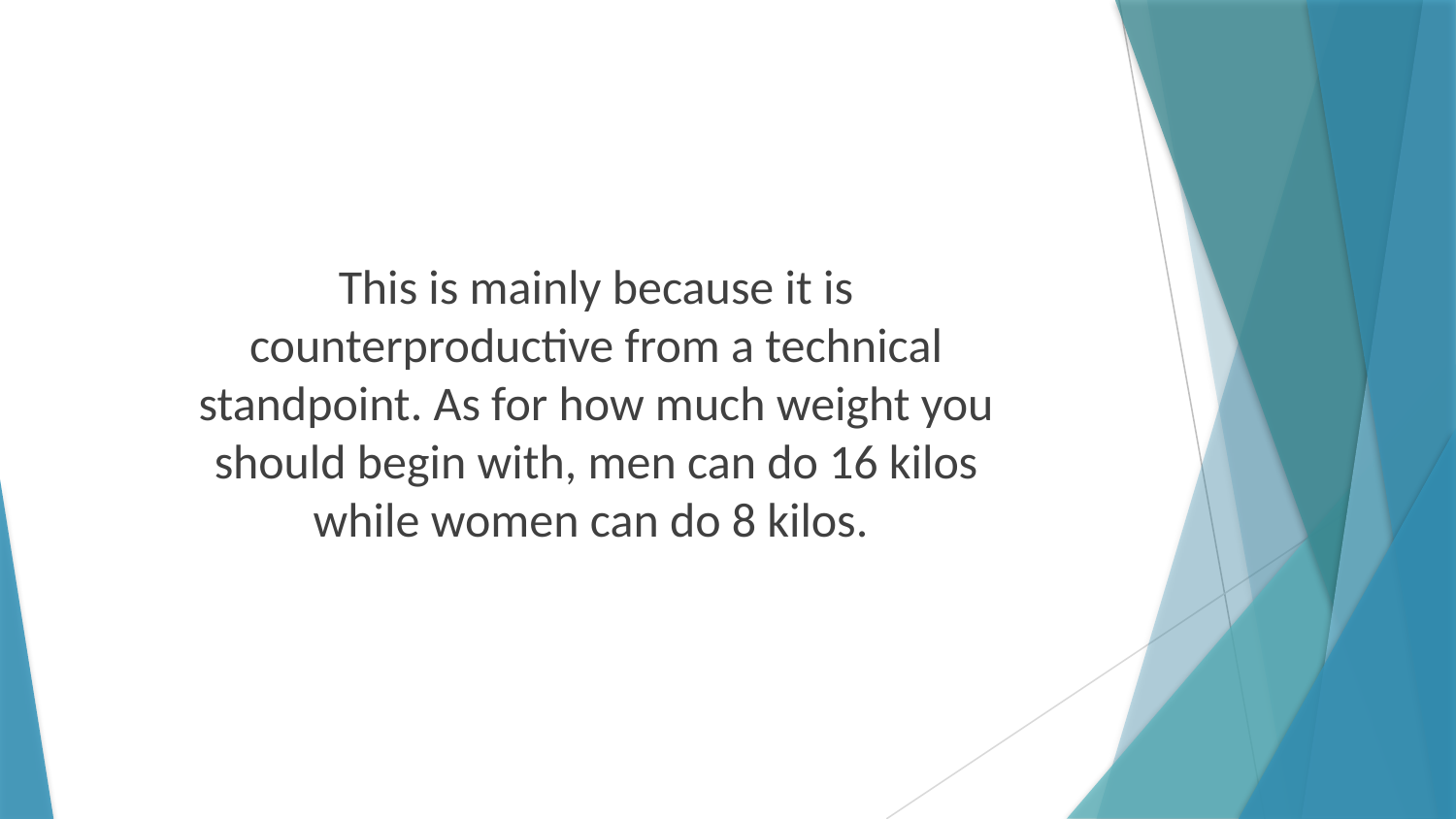

This is mainly because it is counterproductive from a technical standpoint. As for how much weight you should begin with, men can do 16 kilos while women can do 8 kilos.